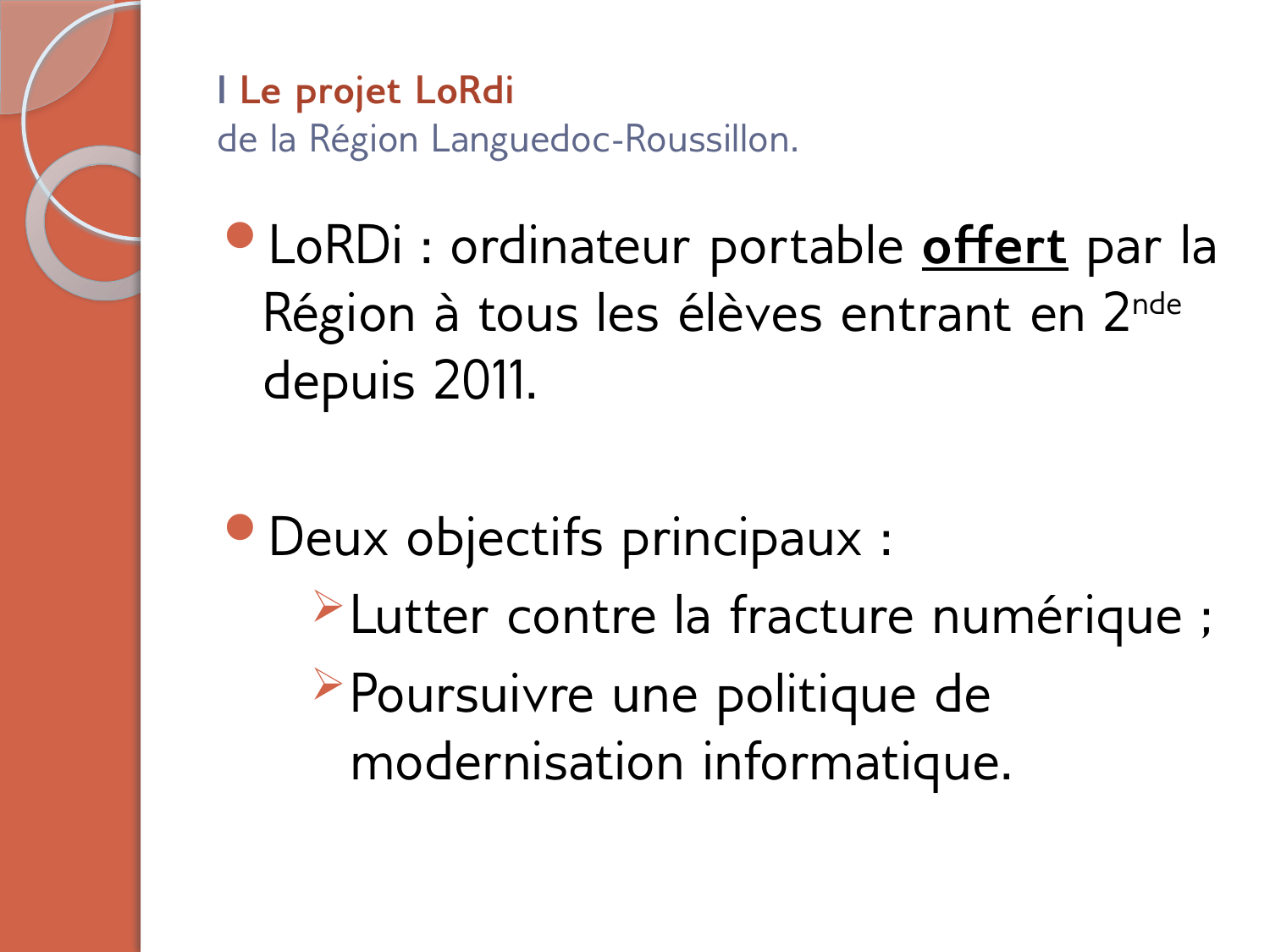

# I Le projet LoRdi de la Région Languedoc-Roussillon.
LoRDi : ordinateur portable offert par la Région à tous les élèves entrant en 2nde depuis 2011.

Deux objectifs principaux :
Lutter contre la fracture numérique ;
Poursuivre une politique de modernisation informatique.